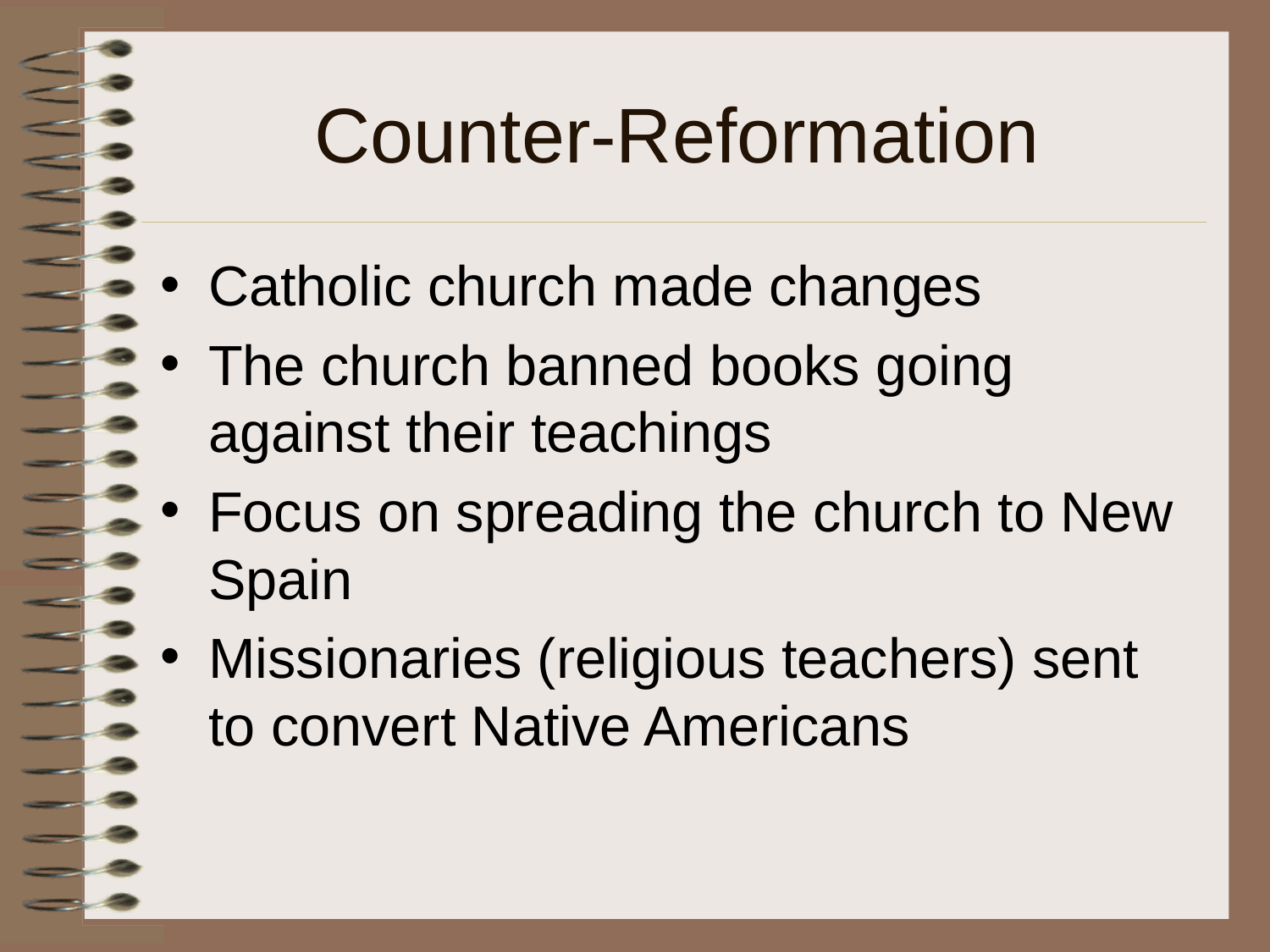

# Counter-Reformation
Catholic church made changes
The church banned books going against their teachings
Focus on spreading the church to New Spain
Missionaries (religious teachers) sent to convert Native Americans